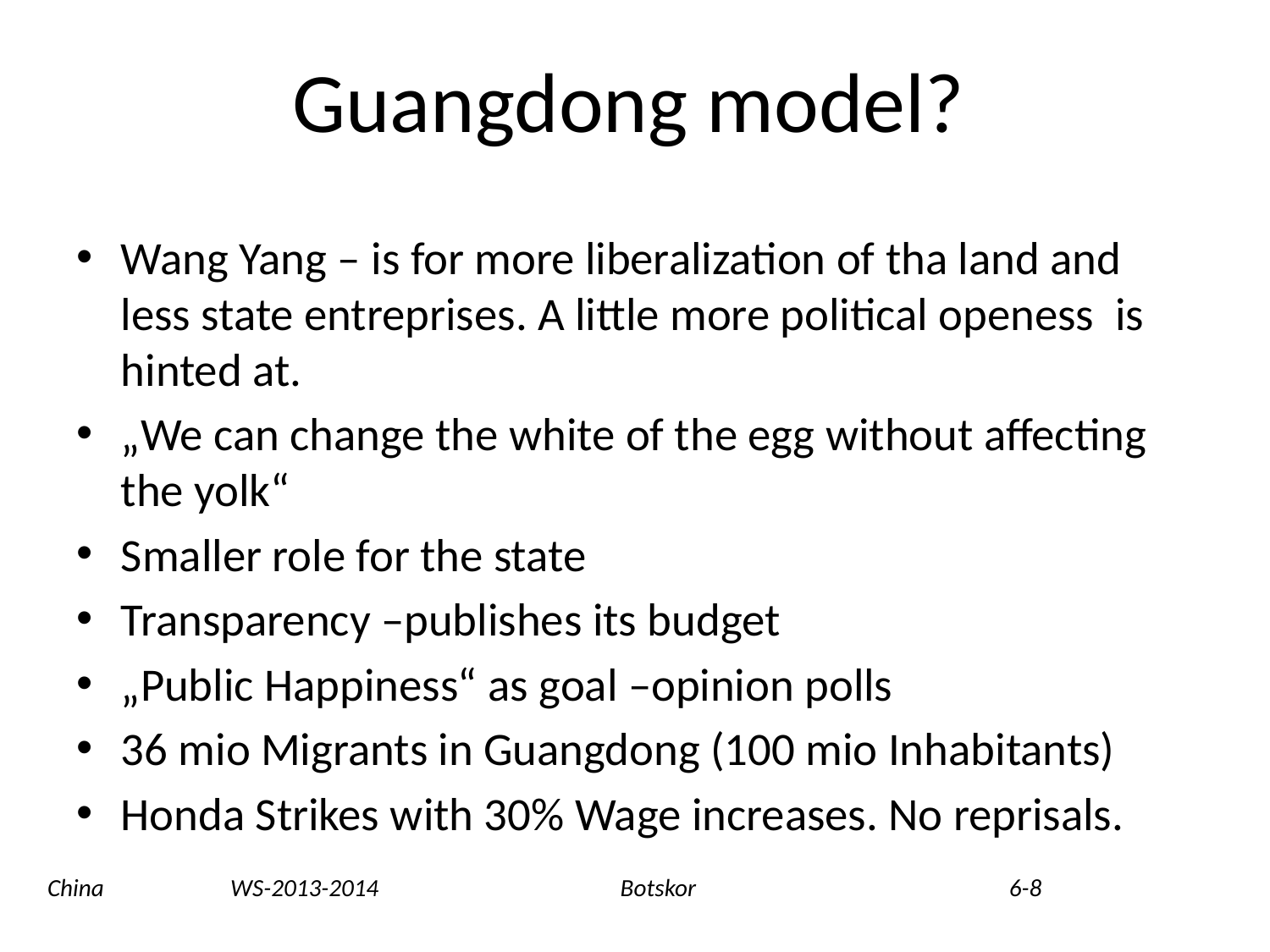

# Guangdong model?
Wang Yang – is for more liberalization of tha land and less state entreprises. A little more political openess  is hinted at.
„We can change the white of the egg without affecting the yolk“
Smaller role for the state
Transparency –publishes its budget
„Public Happiness“ as goal –opinion polls
36 mio Migrants in Guangdong (100 mio Inhabitants)
Honda Strikes with 30% Wage increases. No reprisals.
China                       WS-2013-2014                                            Botskor                                                         6-8